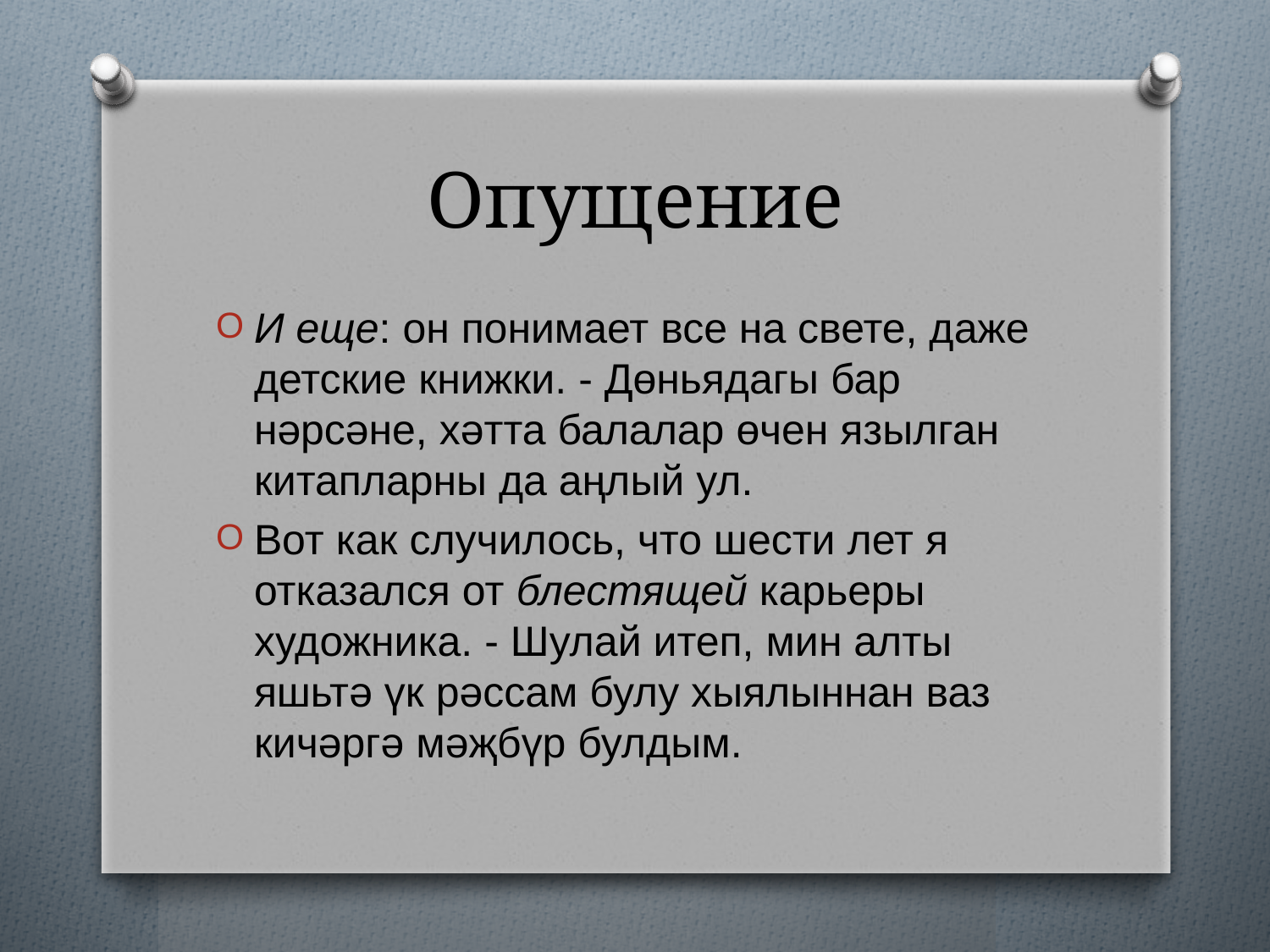

# Опущение
И еще: он понимает все на свете, даже детские книжки. - Дөньядагы бар нәрсәне, хәтта балалар өчен язылган китапларны да аңлый ул.
Вот как случилось, что шести лет я отказался от блестящей карьеры художника. - Шулай итеп, мин алты яшьтә үк рәссам булу хыялыннан ваз кичәргә мәҗбүр булдым.